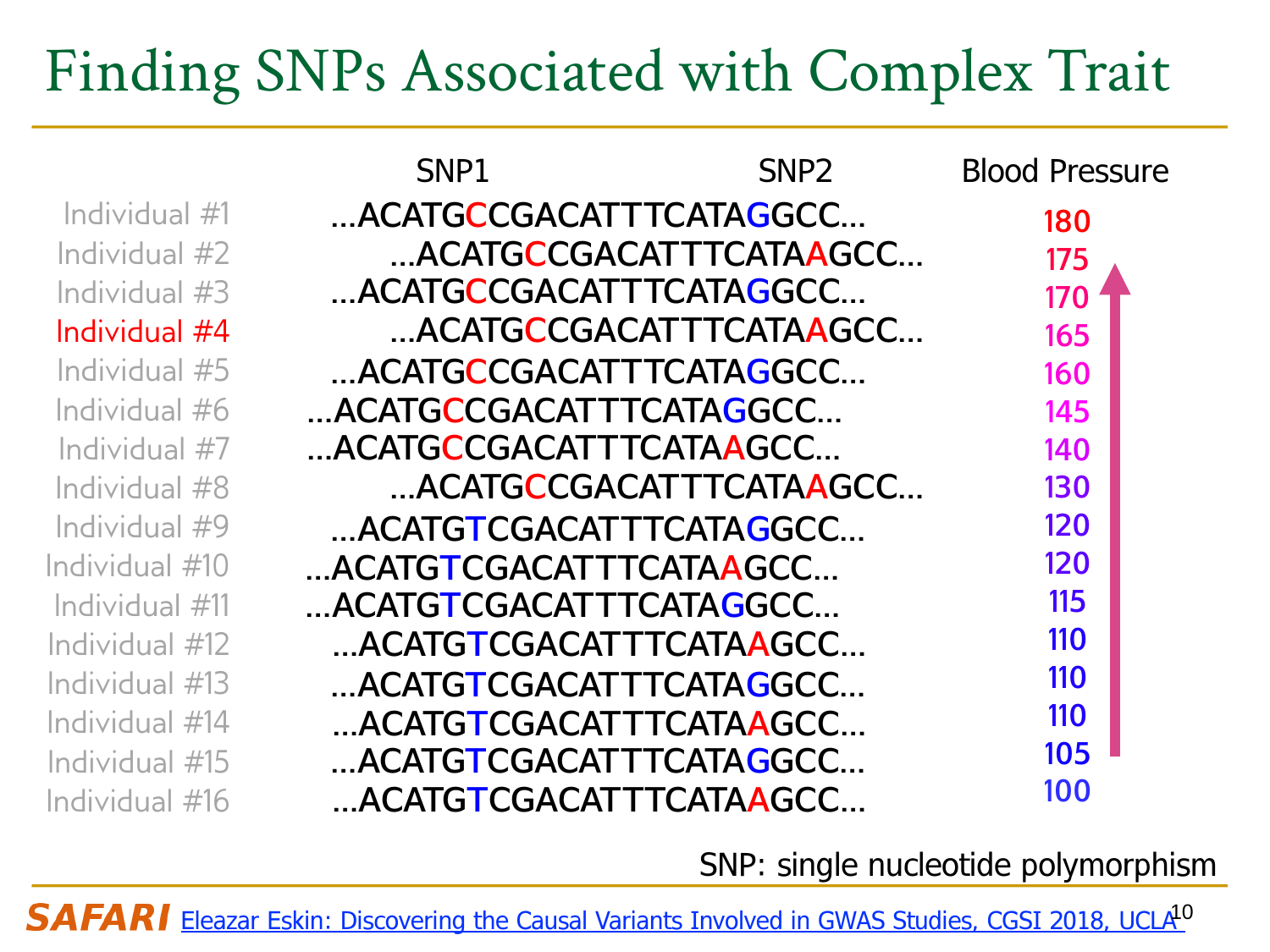

# Finding SNPs Associated with Complex Trait
                   SNP1                           SNP2             Blood Pressure
…ACATGCCGACATTTCATAGGCC…
Individual #1
Individual #2
Individual #3
Individual #4
Individual #5
Individual #6
Individual #7
Individual #8
Individual #9
Individual #10
Individual #11
Individual #12
Individual #13
Individual #14
Individual #15
Individual #16
180
…ACATGCCGACATTTCATAAGCC…
175
…ACATGCCGACATTTCATAGGCC…
170
…ACATGCCGACATTTCATAAGCC…
165
…ACATGCCGACATTTCATAGGCC…
160
…ACATGCCGACATTTCATAGGCC…
145
…ACATGCCGACATTTCATAAGCC…
140
…ACATGCCGACATTTCATAAGCC…
130
120
…ACATGTCGACATTTCATAGGCC…
120
…ACATGTCGACATTTCATAAGCC…
115
…ACATGTCGACATTTCATAGGCC…
110
…ACATGTCGACATTTCATAAGCC…
110
…ACATGTCGACATTTCATAGGCC…
110
…ACATGTCGACATTTCATAAGCC…
105
…ACATGTCGACATTTCATAGGCC…
100
…ACATGTCGACATTTCATAAGCC…
SNP: single nucleotide polymorphism
10
Eleazar Eskin: Discovering the Causal Variants Involved in GWAS Studies, CGSI 2018, UCLA